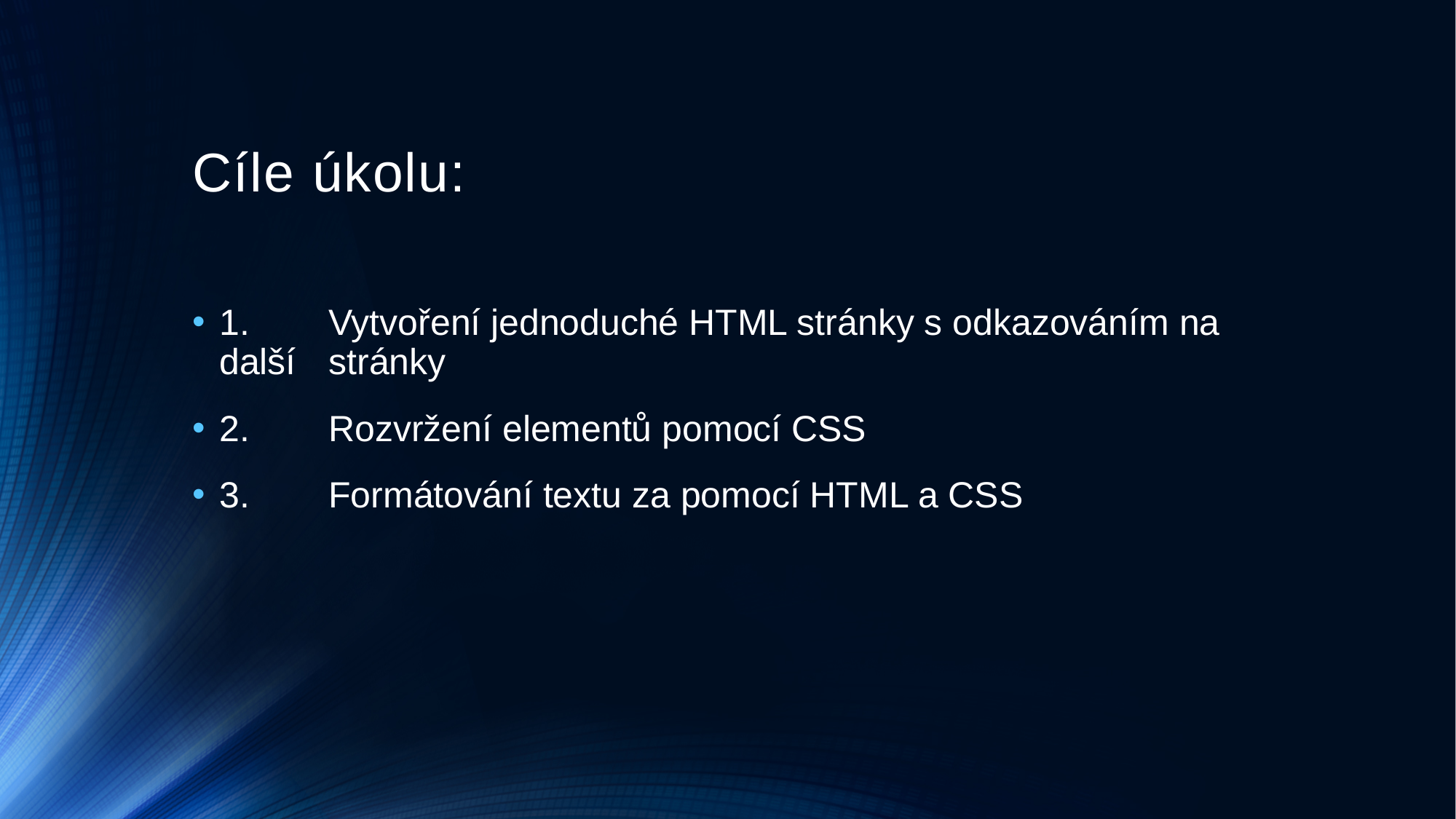

# Cíle úkolu:

1.	Vytvoření jednoduché HTML stránky s odkazováním na další 	stránky
2.	Rozvržení elementů pomocí CSS
3.	Formátování textu za pomocí HTML a CSS